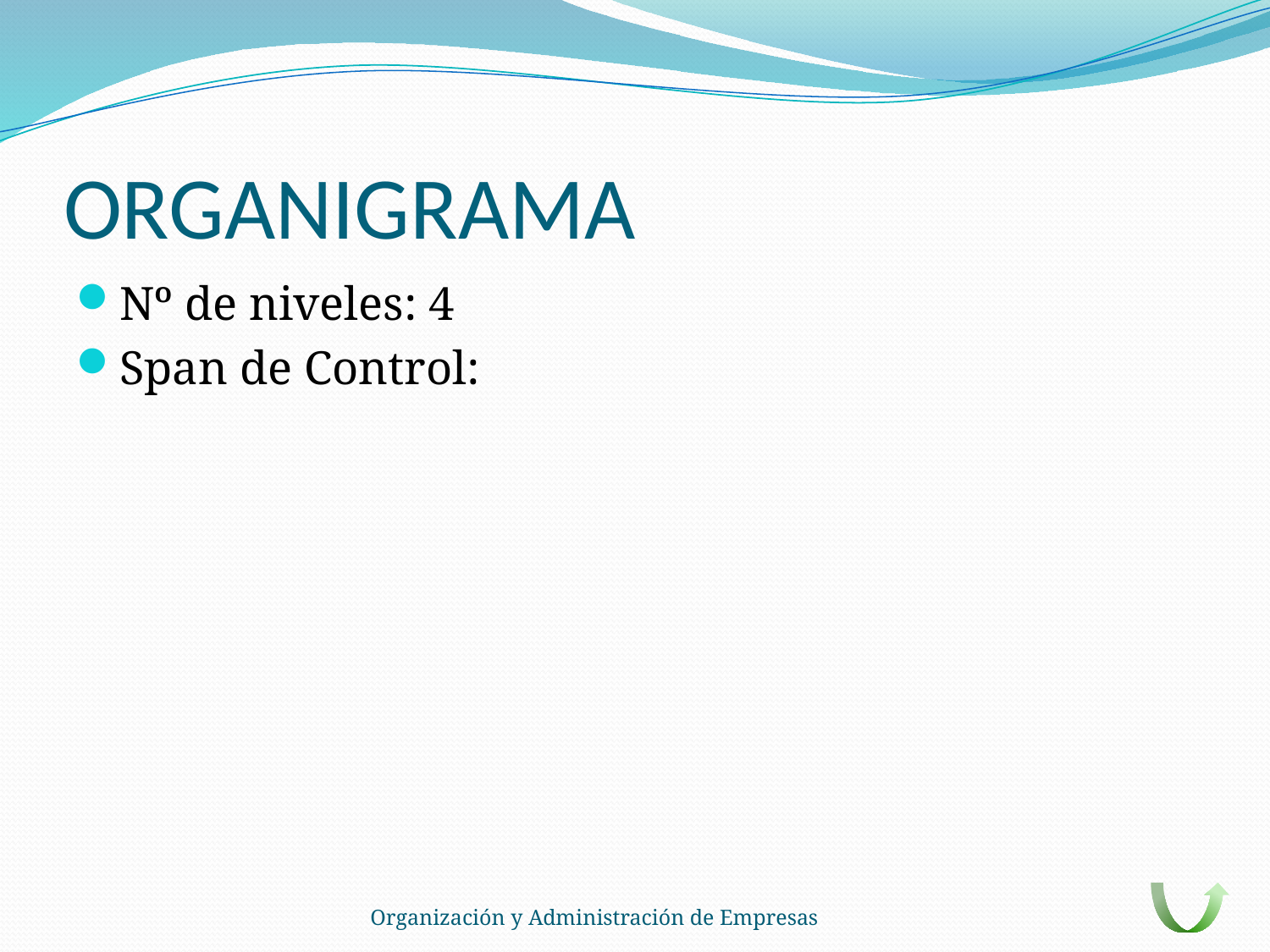

# ORGANIGRAMA
Nº de niveles: 4
Span de Control:

Organización y Administración de Empresas